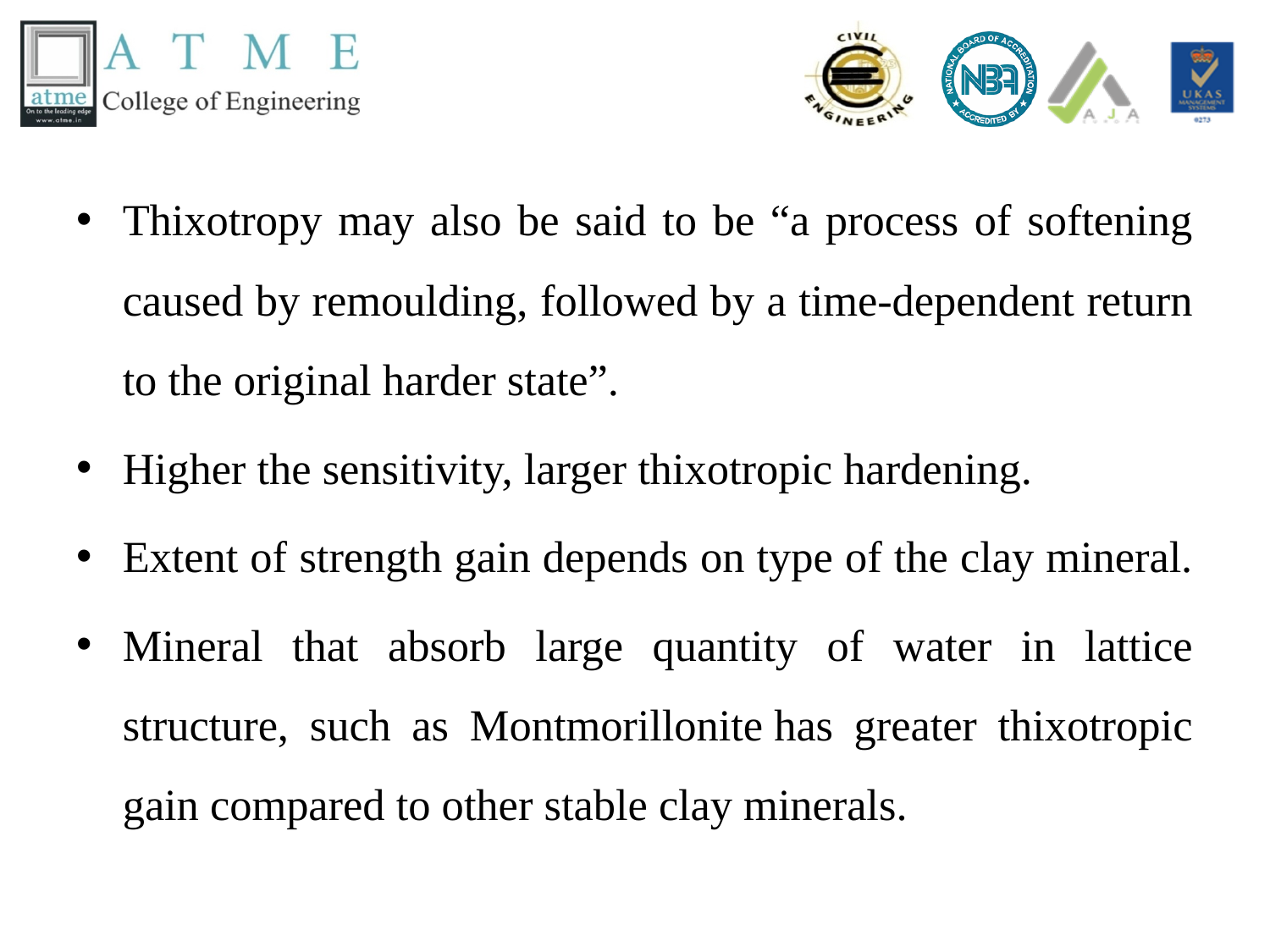

Thixotropy may also be said to be “a process of softening caused by remoulding, followed by a time-dependent return to the original harder state”.
Higher the sensitivity, larger thixotropic hardening.
Extent of strength gain depends on type of the clay mineral.
Mineral that absorb large quantity of water in lattice structure, such as Montmorillonite has greater thixotropic gain compared to other stable clay minerals.